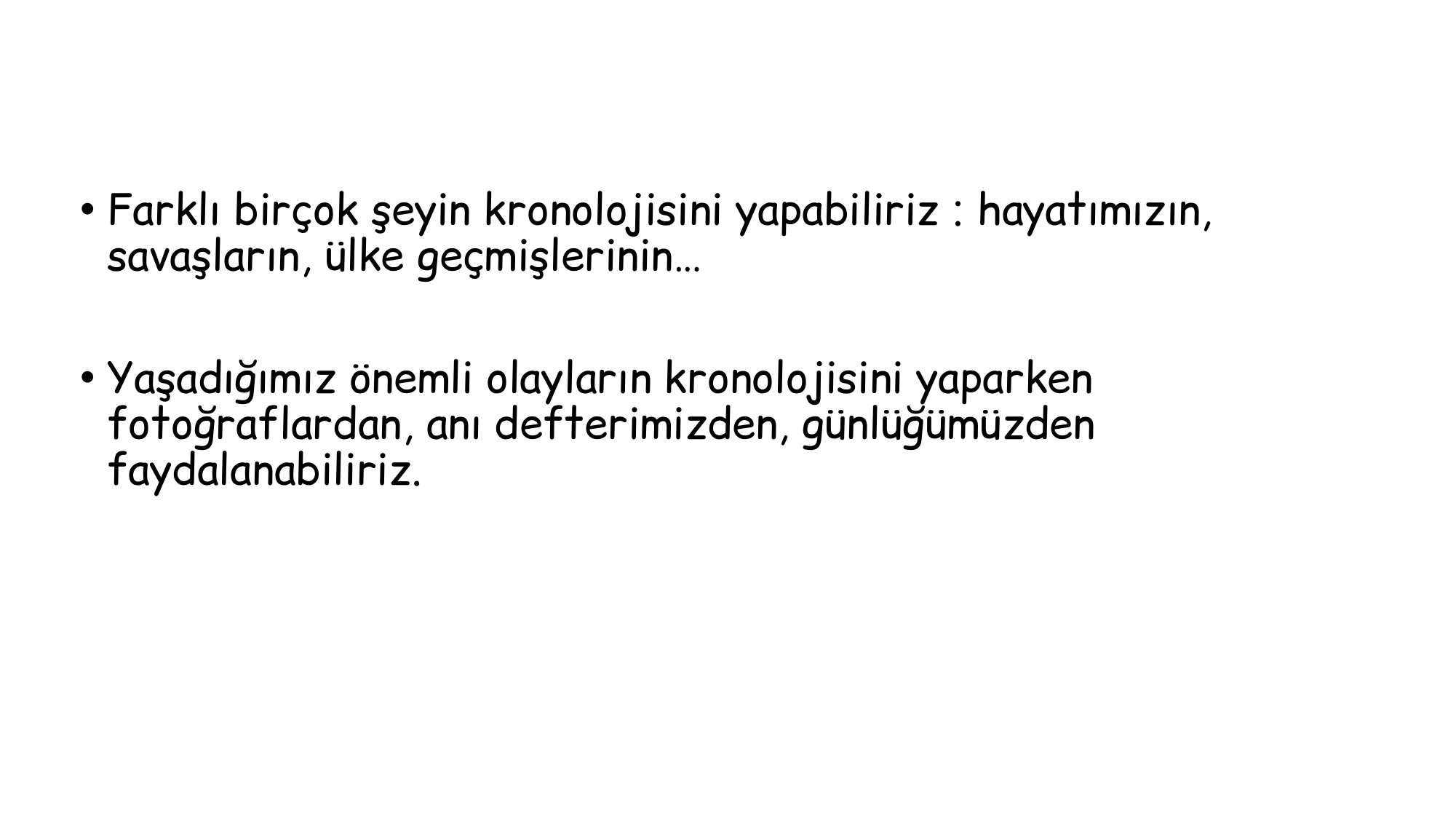

Farklı birçok şeyin kronolojisini yapabiliriz : hayatımızın, savaşların, ülke geçmişlerinin…

Yaşadığımız önemli olayların kronolojisini yaparken fotoğraflardan, anı defterimizden, günlüğümüzden faydalanabiliriz.